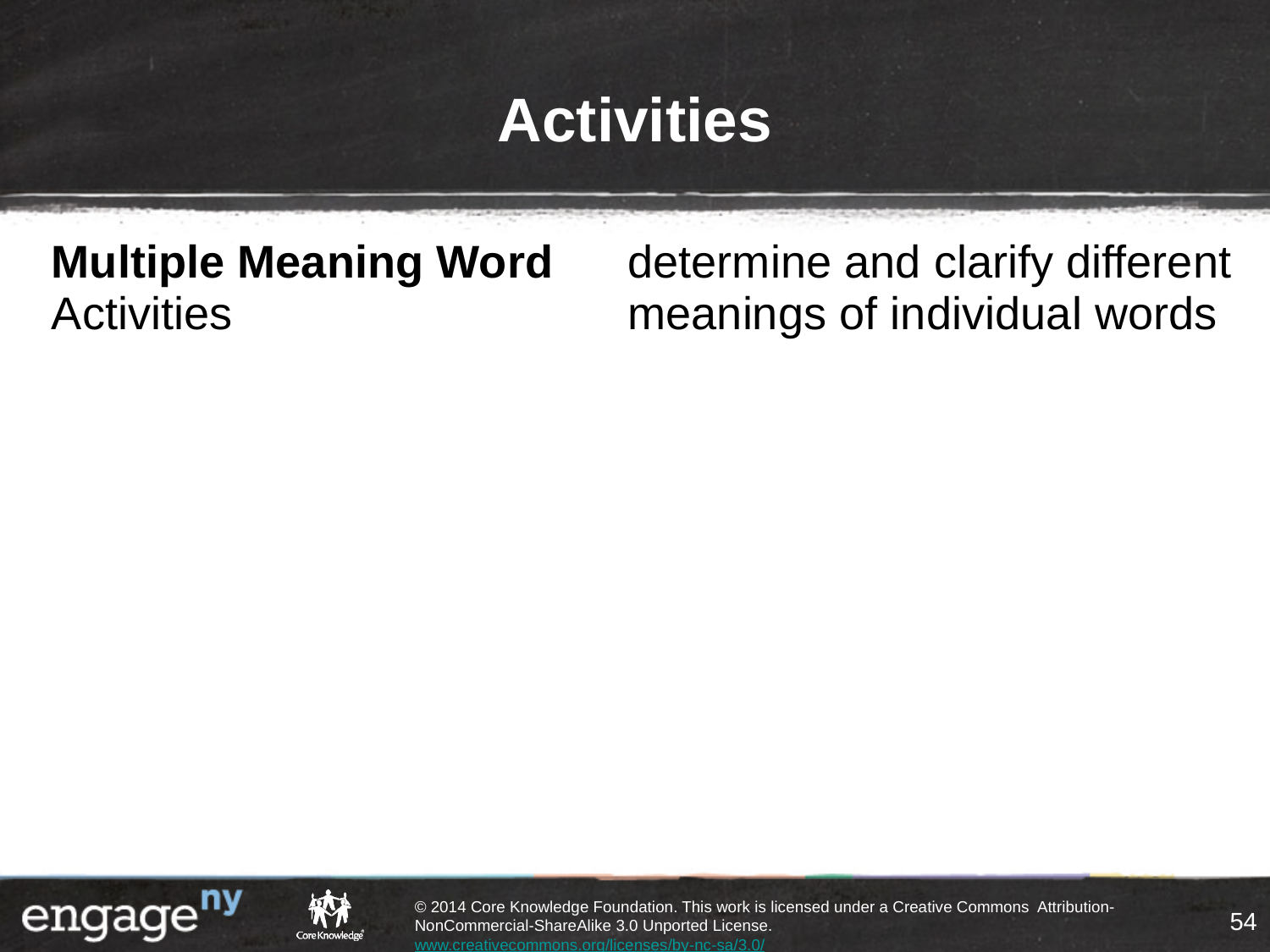

# Activities
| Multiple Meaning Word Activities | determine and clarify different meanings of individual words |
| --- | --- |
| Syntactic Awareness Activities | call students attention to sentence structure (e.g., structure of written language, relationship between words, and grammar) |
| Vocabulary Instructional Activities | build students’ Tier 2 vocabulary |

54